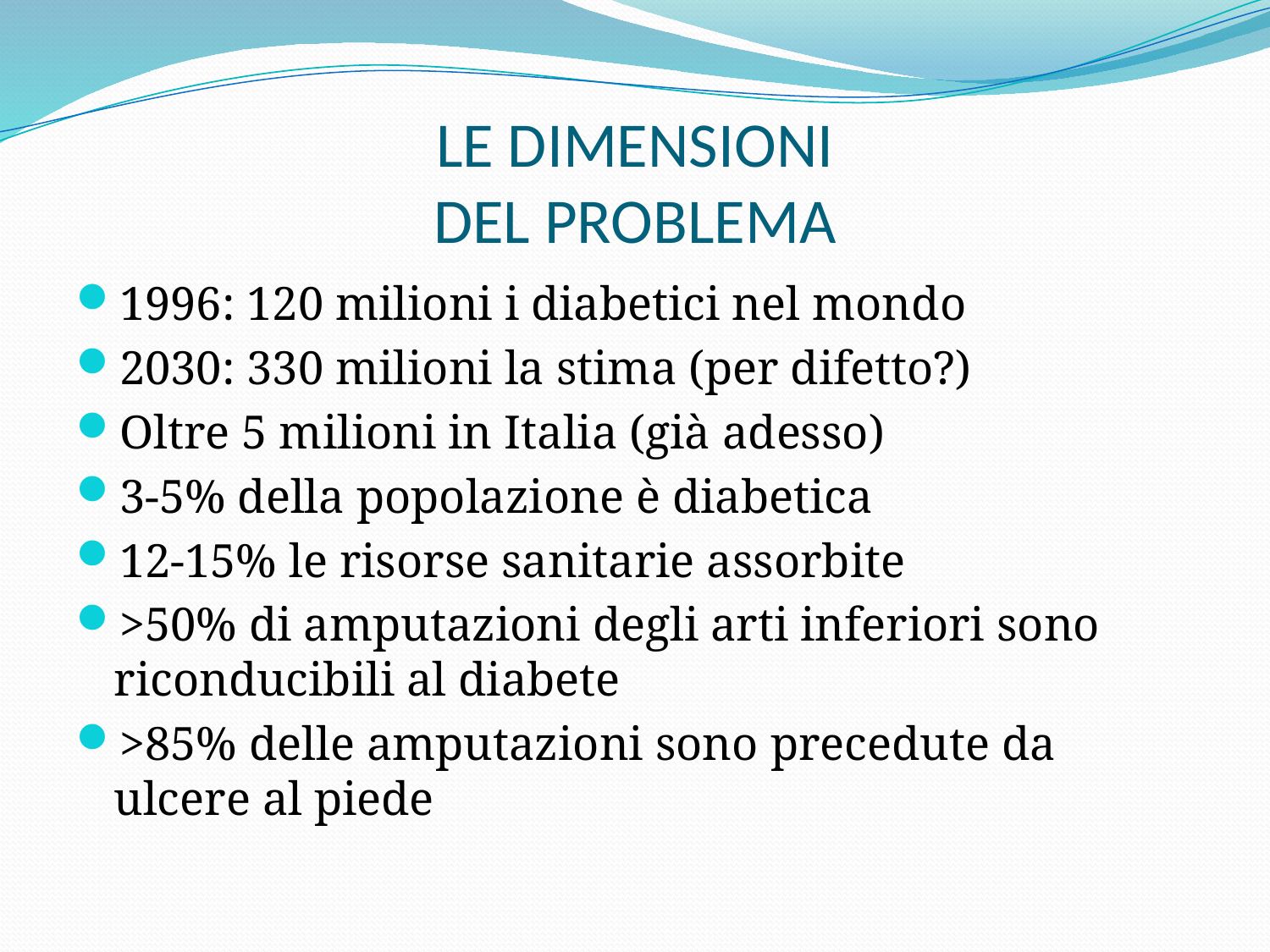

# LE DIMENSIONI DEL PROBLEMA
1996: 120 milioni i diabetici nel mondo
2030: 330 milioni la stima (per difetto?)
Oltre 5 milioni in Italia (già adesso)
3-5% della popolazione è diabetica
12-15% le risorse sanitarie assorbite
>50% di amputazioni degli arti inferiori sono riconducibili al diabete
>85% delle amputazioni sono precedute da ulcere al piede